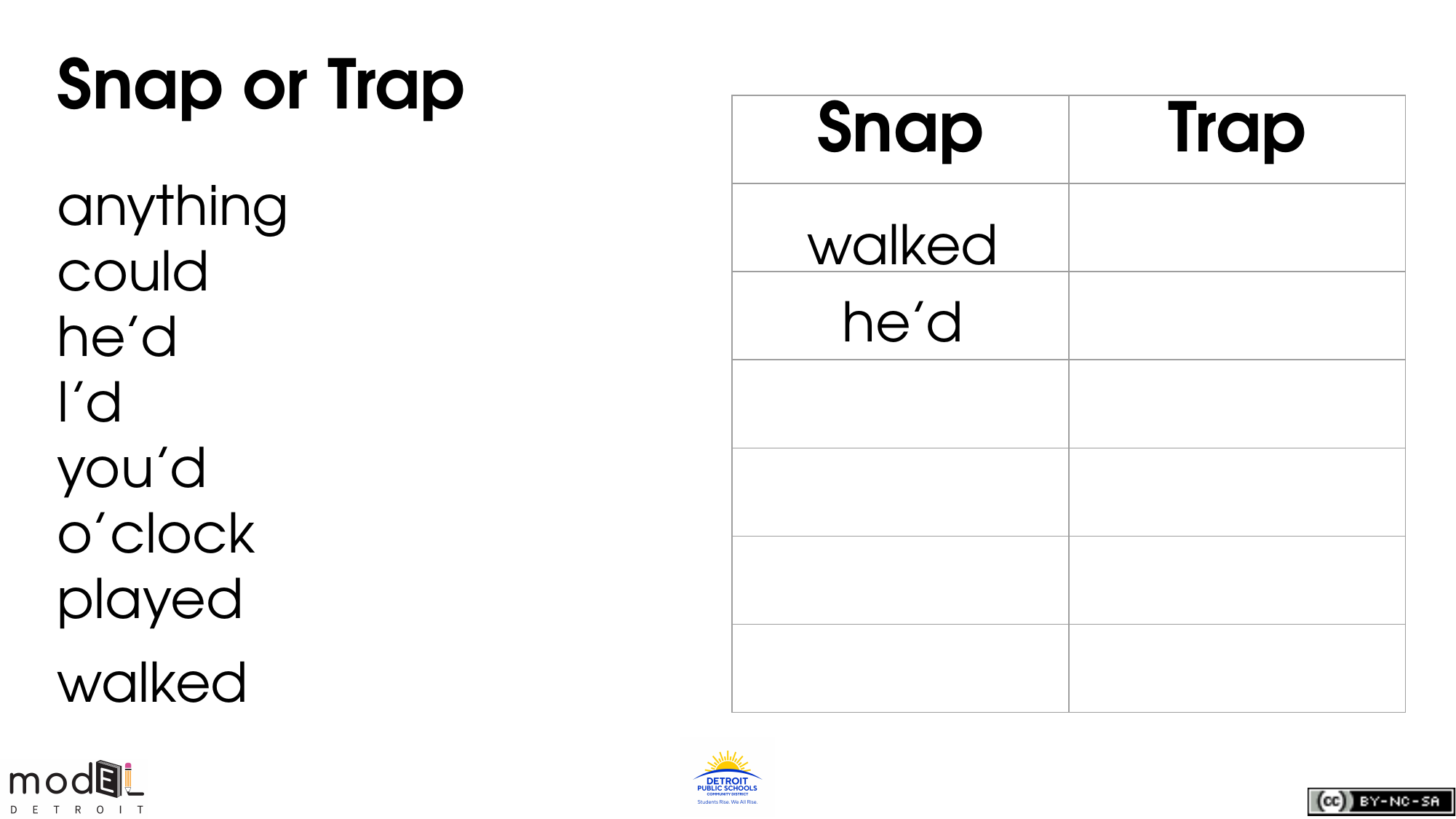

# Snap or Trap
| Snap | Trap |
| --- | --- |
|  |  |
|  |  |
|  |  |
|  |  |
|  |  |
|  |  |
anything
could
he’d
I’d
you’d
o’clock
played
walked

walked

he’d